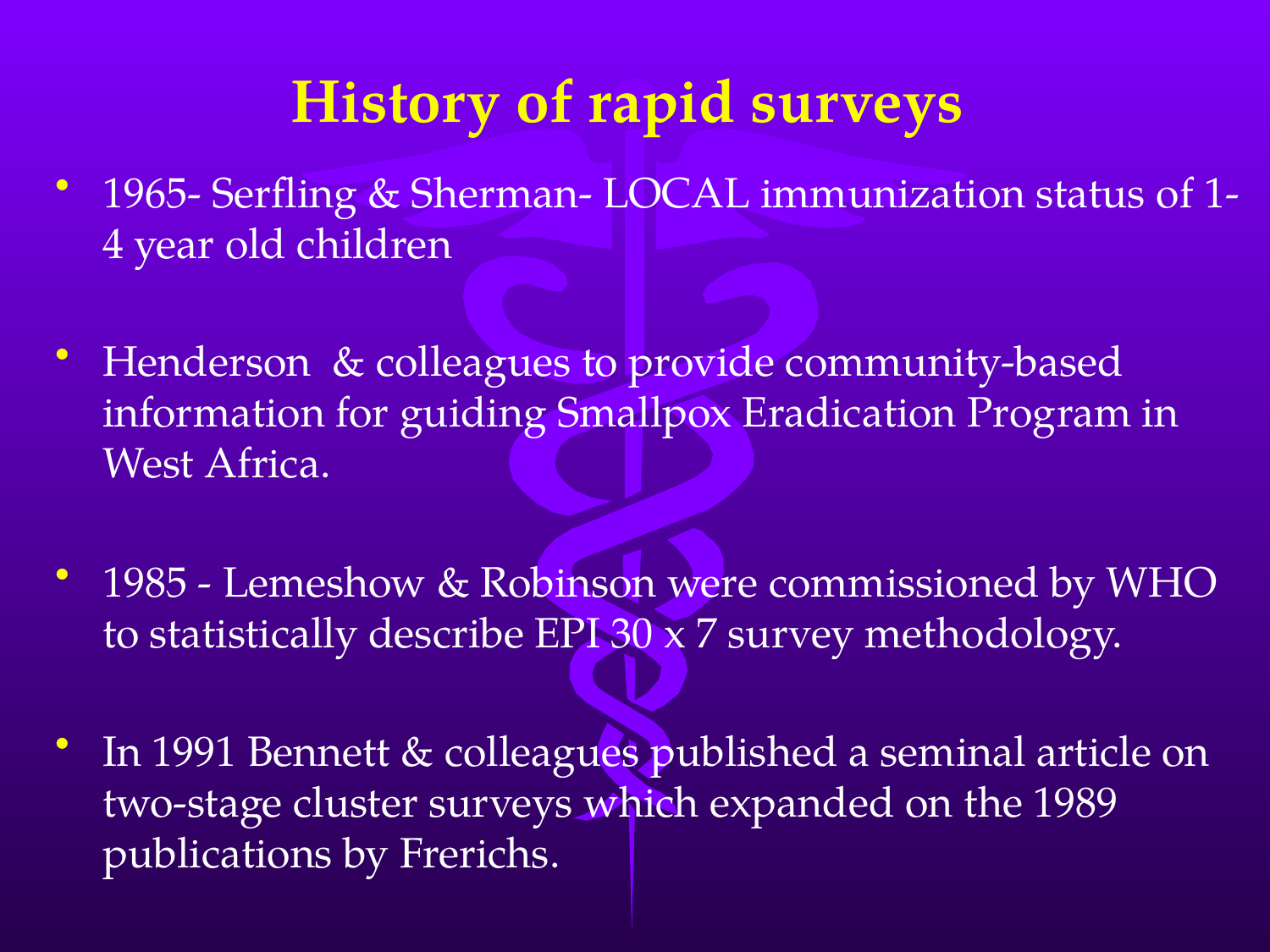

# History of rapid surveys
1965- Serfling & Sherman- LOCAL immunization status of 1-4 year old children

Henderson  & colleagues to provide community-based information for guiding Smallpox Eradication Program in West Africa.

1985 - Lemeshow & Robinson were commissioned by WHO to statistically describe EPI 30 x 7 survey methodology.

In 1991 Bennett & colleagues published a seminal article on two-stage cluster surveys which expanded on the 1989 publications by Frerichs.